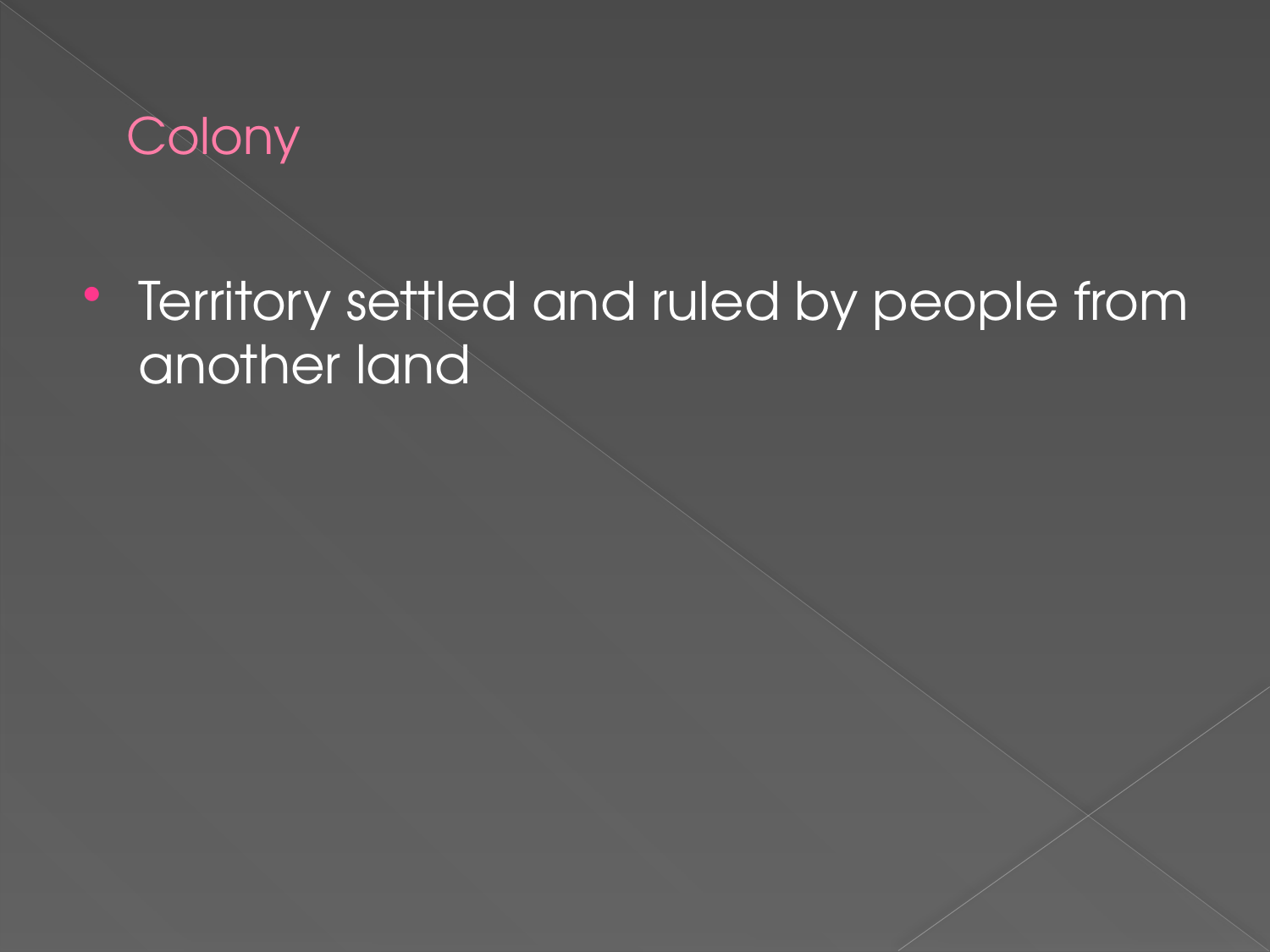

# Colony
Territory settled and ruled by people from another land